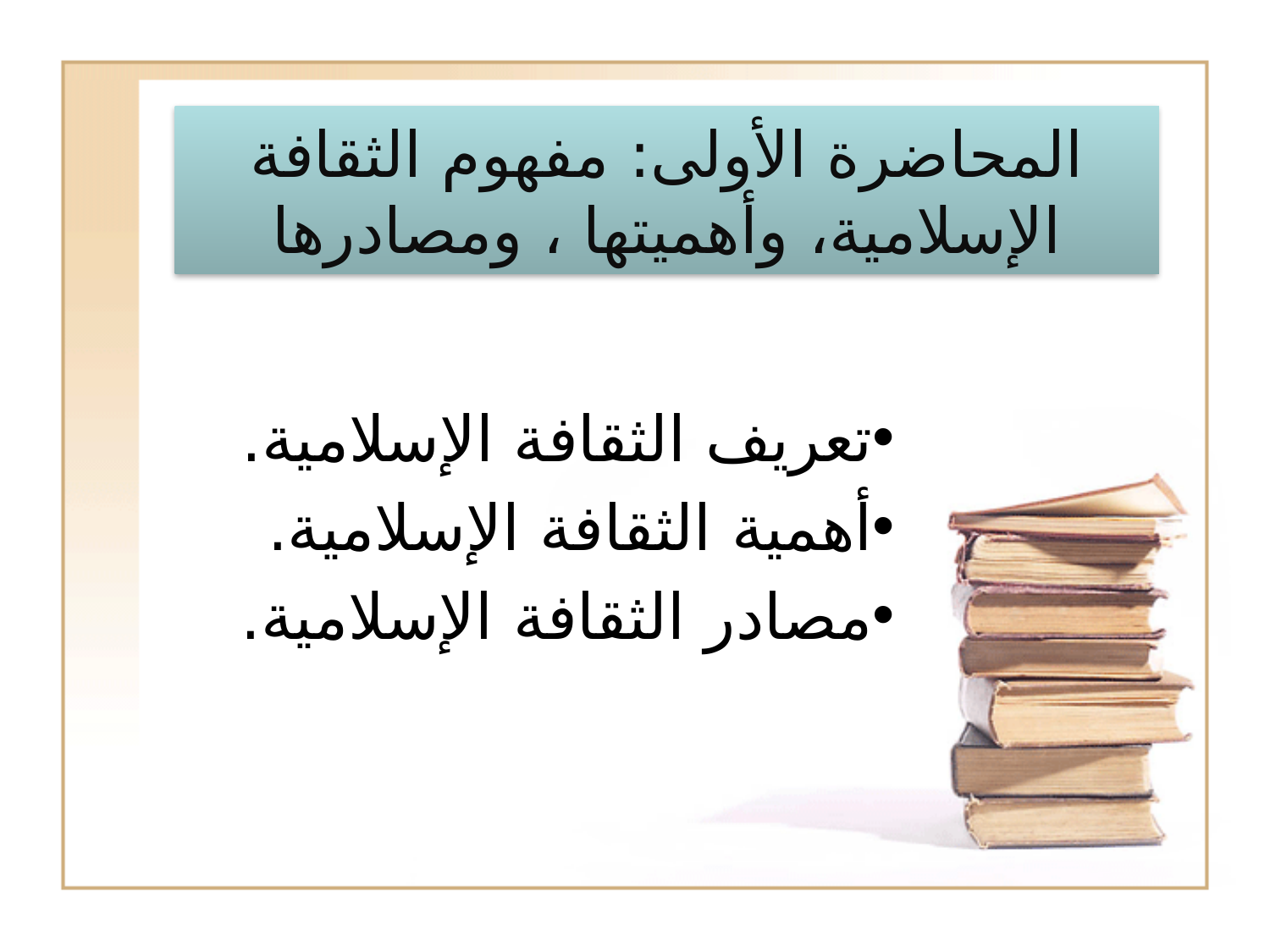

# المحاضرة الأولى: مفهوم الثقافة الإسلامية، وأهميتها ، ومصادرها
تعريف الثقافة الإسلامية.
أهمية الثقافة الإسلامية.
مصادر الثقافة الإسلامية.